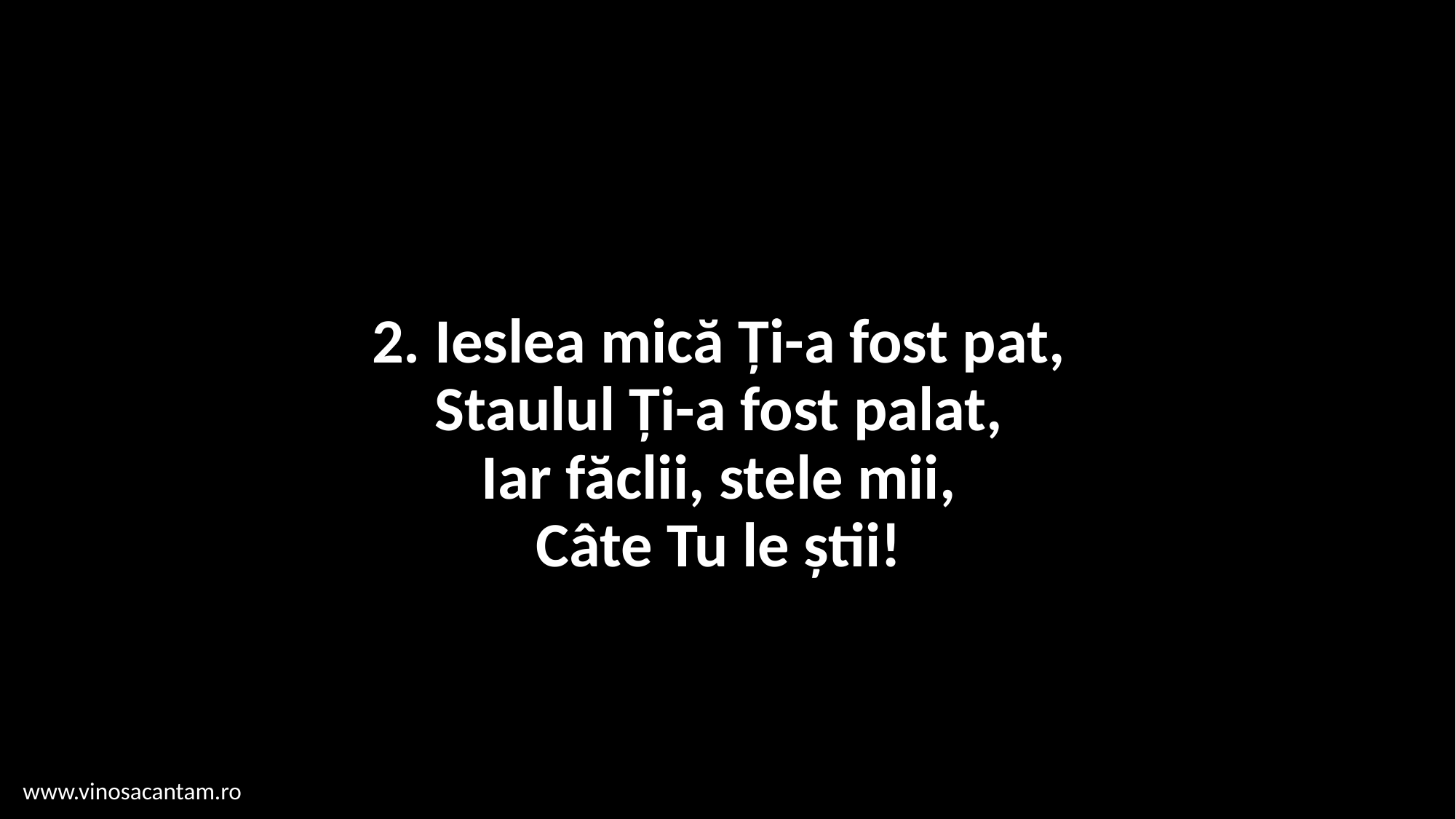

# 2. Ieslea mică Ți-a fost pat, Staulul Ți-a fost palat, Iar făclii, stele mii, Câte Tu le știi!
www.vinosacantam.ro